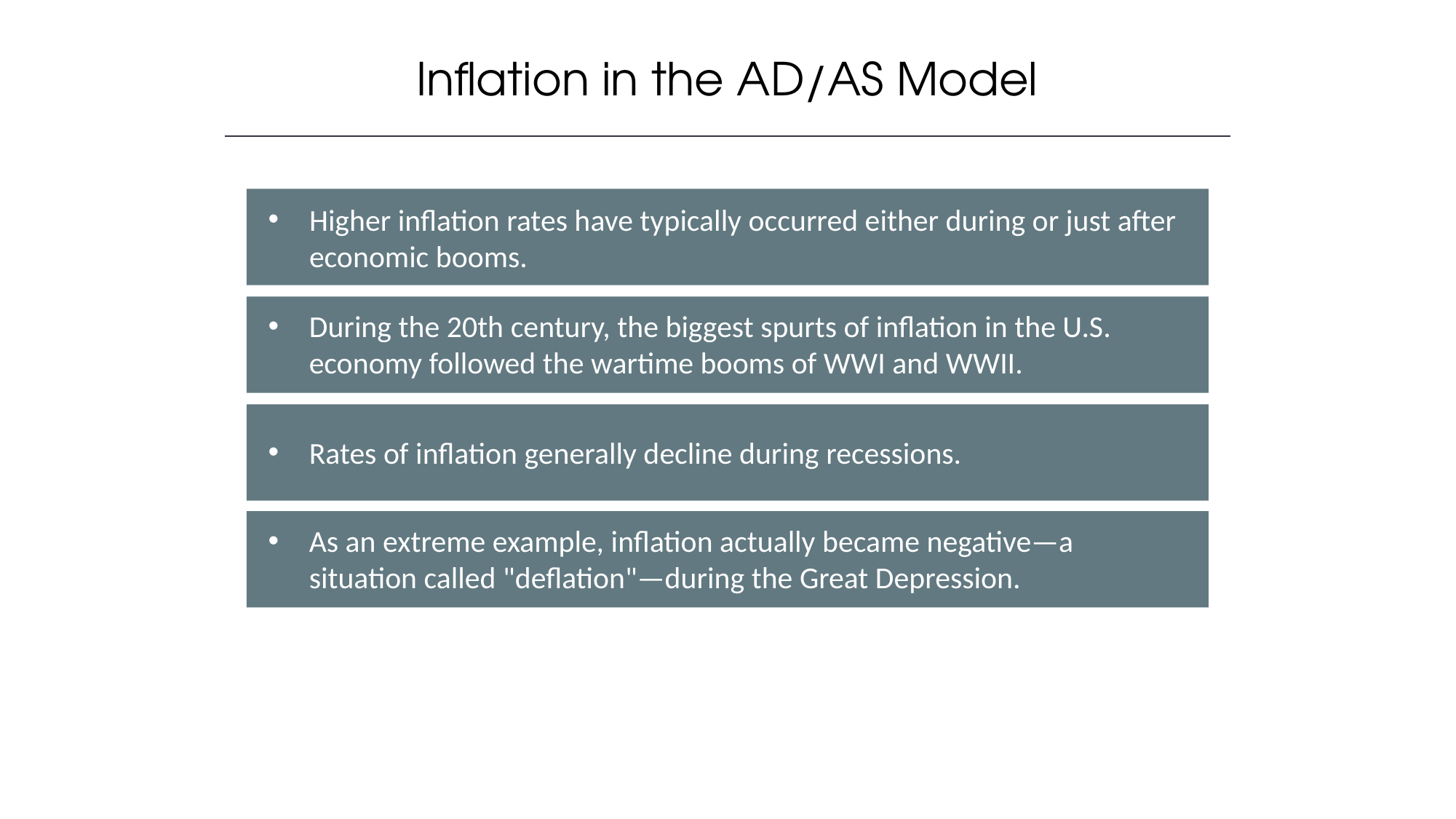

Inflation in the AD/AS Model
HAWKES LEARNING

Higher inflation rates have typically occurred either during or just after economic booms.

During the 20th century, the biggest spurts of inflation in the U.S. economy followed the wartime booms of WWI and WWII.

Rates of inflation generally decline during recessions.

As an extreme example, inflation actually became negative—a situation called "deflation"—during the Great Depression.